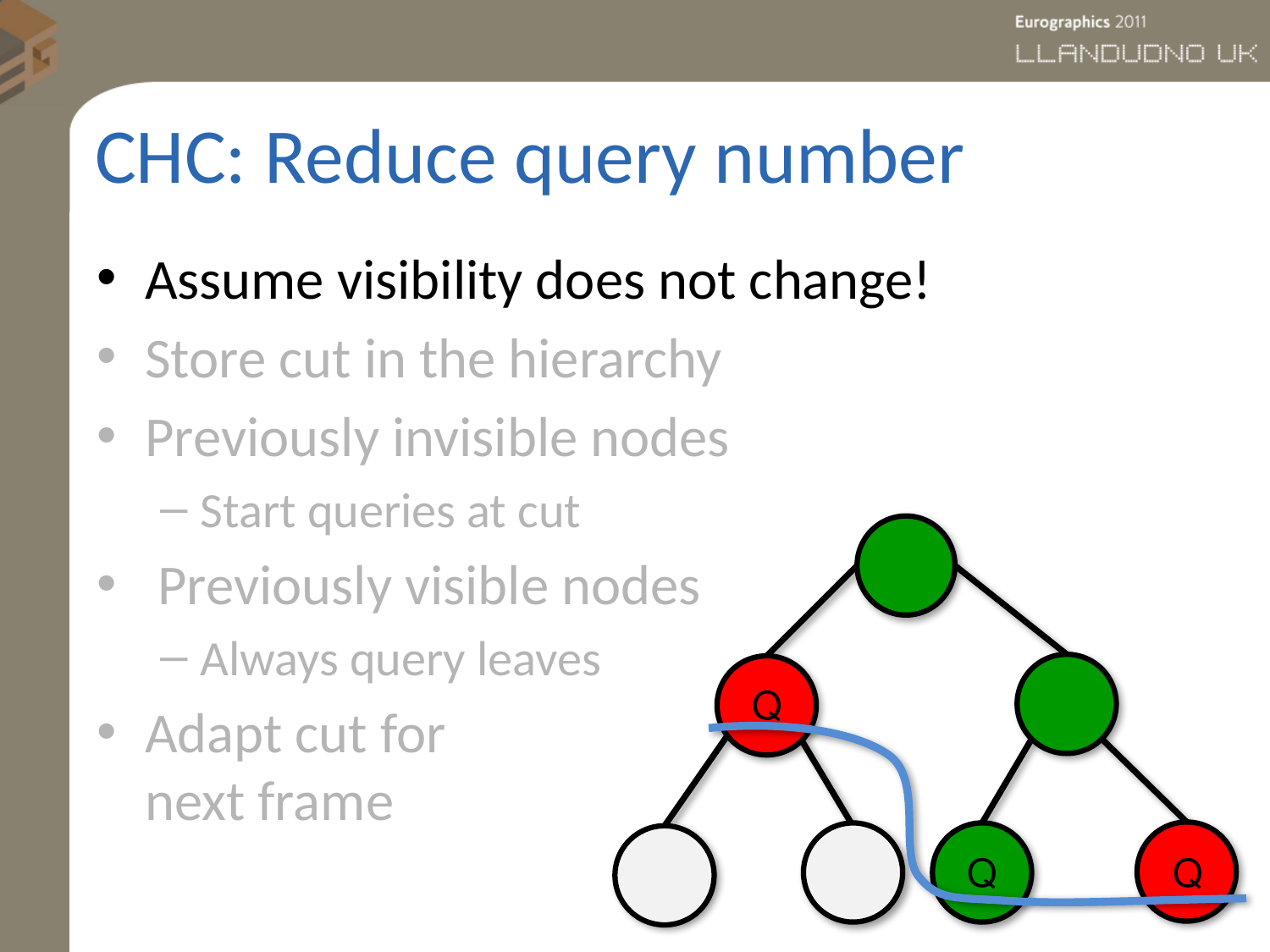

# CHC: Reduce query number
Assume visibility does not change!
Store cut in the hierarchy
Previously invisible nodes
Start queries at cut
 Previously visible nodes
Always query leaves
Adapt cut for
next frame

Q

Q
Q